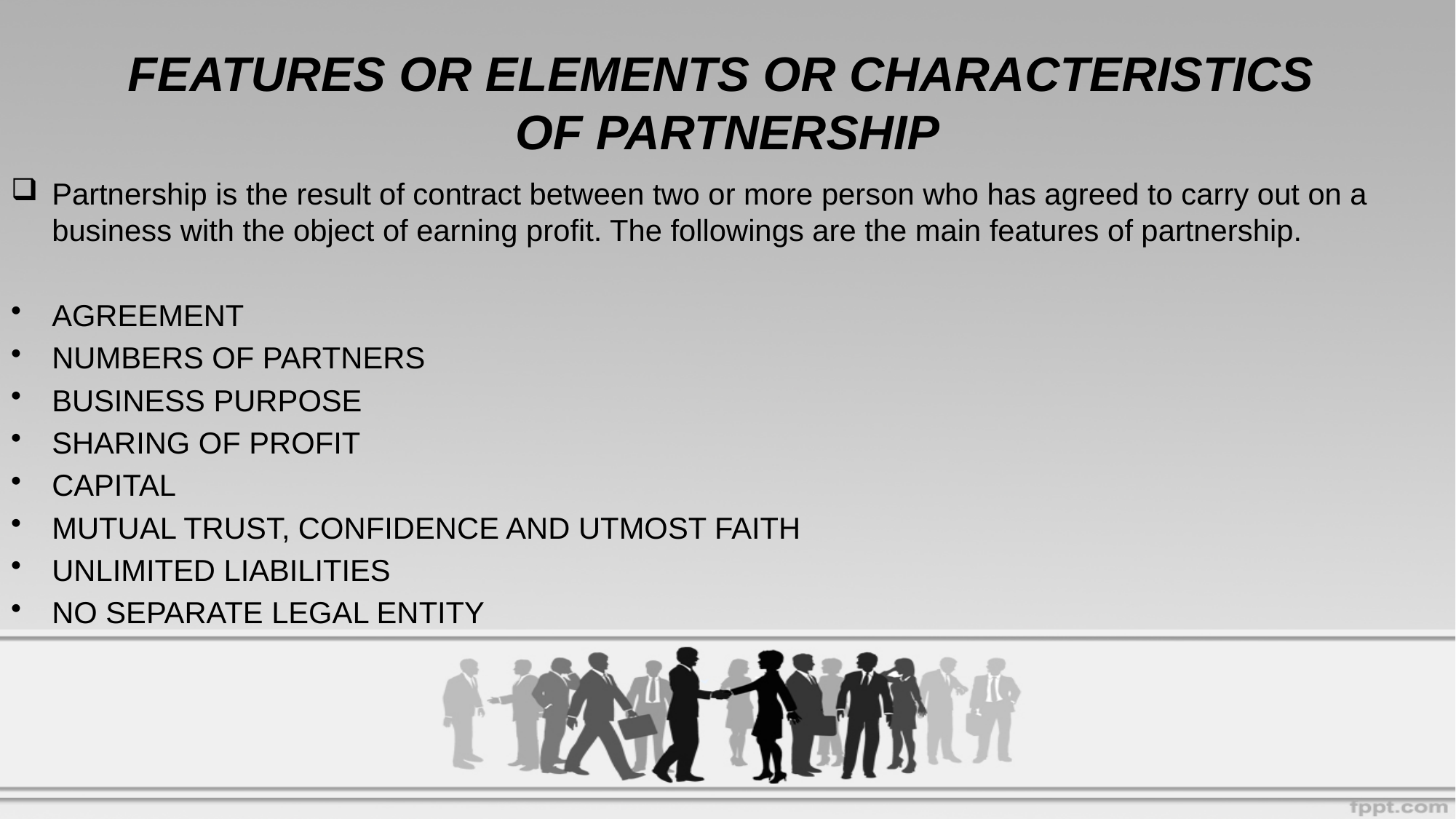

# FEATURES OR ELEMENTS OR CHARACTERISTICS OF PARTNERSHIP
Partnership is the result of contract between two or more person who has agreed to carry out on a business with the object of earning profit. The followings are the main features of partnership.

AGREEMENT
NUMBERS OF PARTNERS
BUSINESS PURPOSE
SHARING OF PROFIT
CAPITAL
MUTUAL TRUST, CONFIDENCE AND UTMOST FAITH
UNLIMITED LIABILITIES
NO SEPARATE LEGAL ENTITY